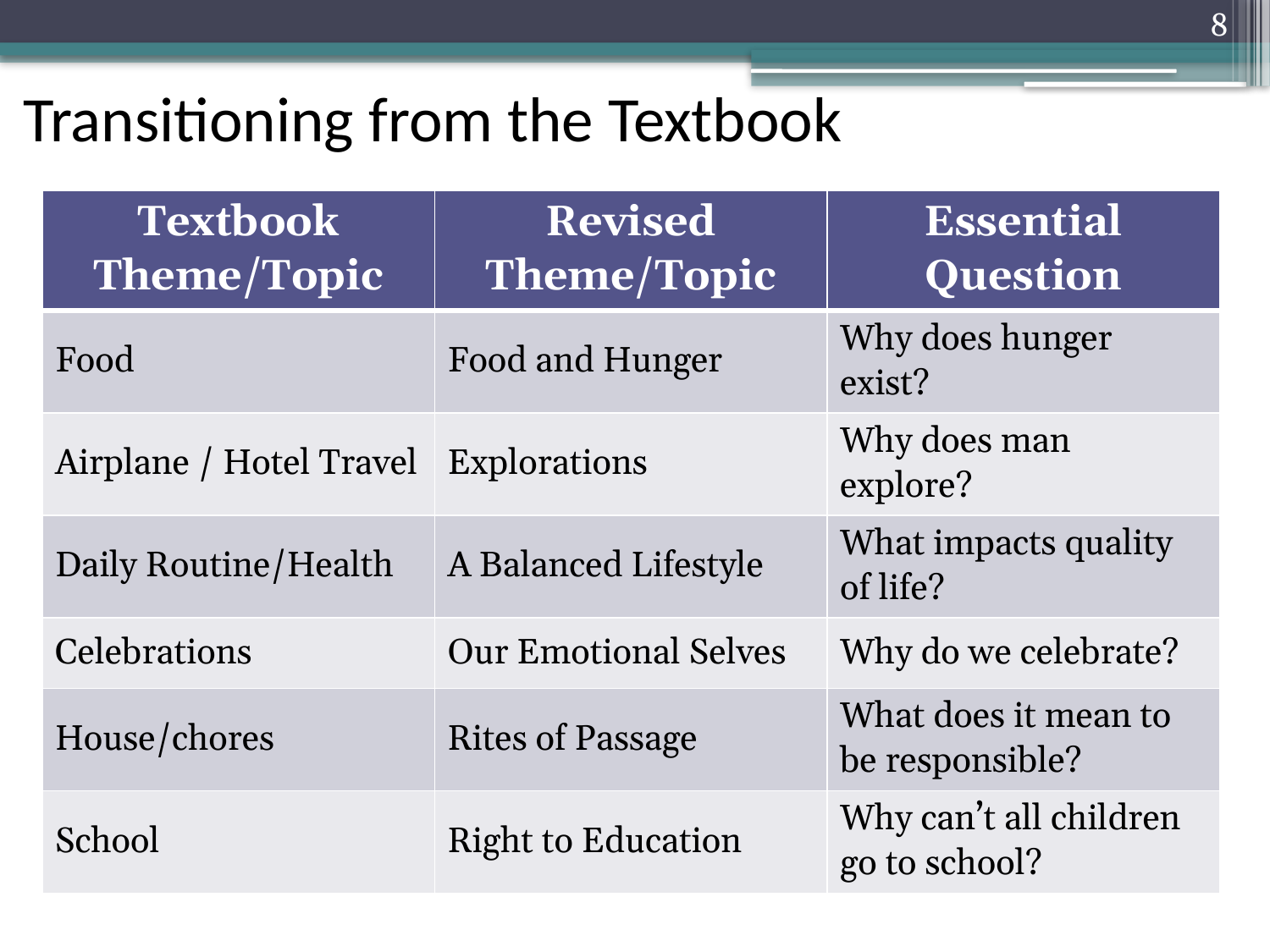

8
# Transitioning from the Textbook
| Textbook Theme/Topic | Revised Theme/Topic | Essential Question |
| --- | --- | --- |
| Food | Food and Hunger | Why does hunger exist? |
| Airplane / Hotel Travel | Explorations | Why does man explore? |
| Daily Routine/Health | A Balanced Lifestyle | What impacts quality of life? |
| Celebrations | Our Emotional Selves | Why do we celebrate? |
| House/chores | Rites of Passage | What does it mean to be responsible? |
| School | Right to Education | Why can’t all children go to school? |